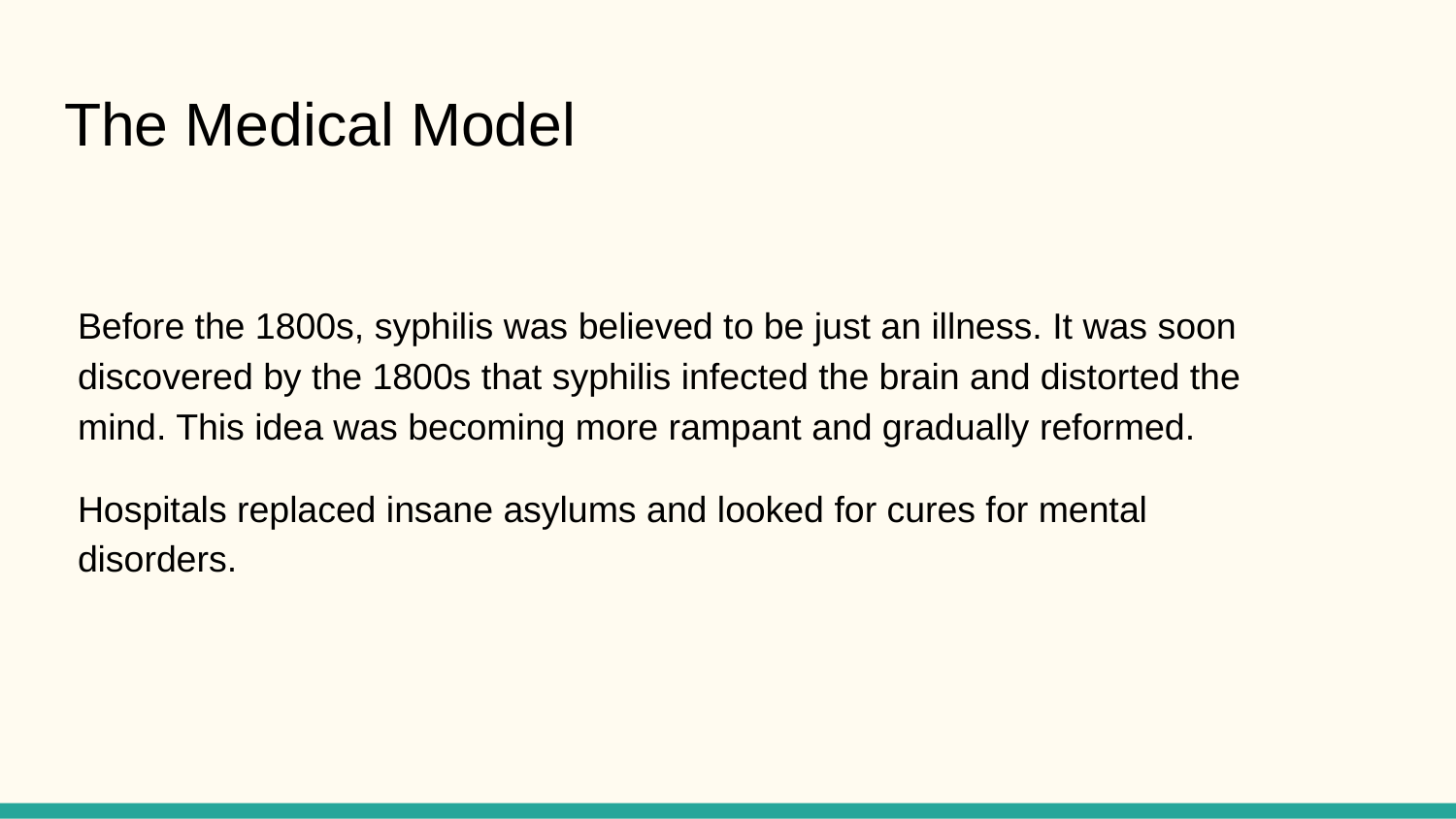

# The Medical Model

Before the 1800s, syphilis was believed to be just an illness. It was soon discovered by the 1800s that syphilis infected the brain and distorted the mind. This idea was becoming more rampant and gradually reformed.
Hospitals replaced insane asylums and looked for cures for mental disorders.